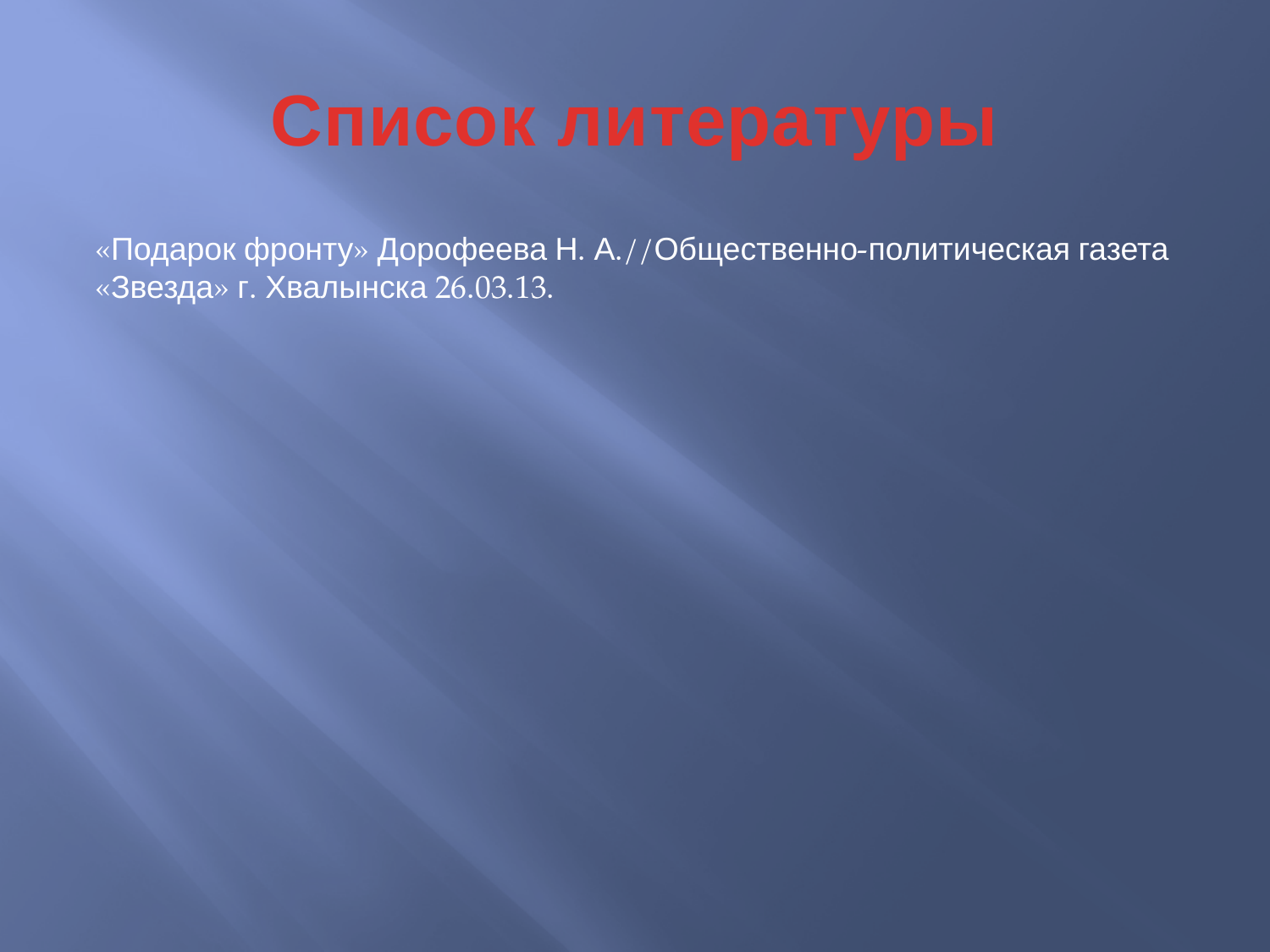

# Список литературы
«Подарок фронту» Дорофеева Н. А.//Общественно-политическая газета «Звезда» г. Хвалынска 26.03.13.